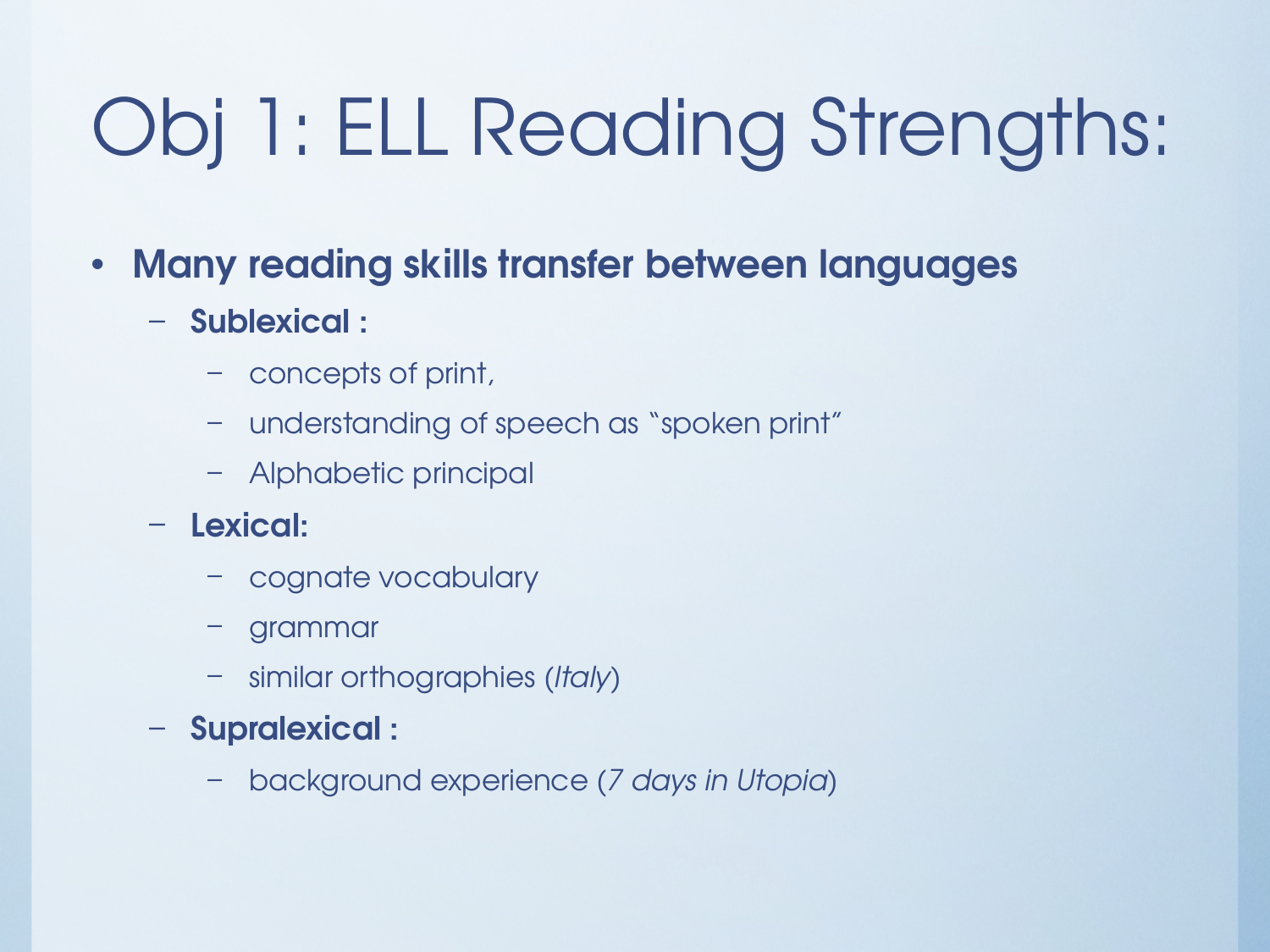

# Obj 1: ELL Reading Strengths:

Many reading skills transfer between languages
Sublexical :
concepts of print,
understanding of speech as “spoken print”
Alphabetic principal
Lexical:
cognate vocabulary
grammar
similar orthographies (Italy)
Supralexical :
background experience (7 days in Utopia)